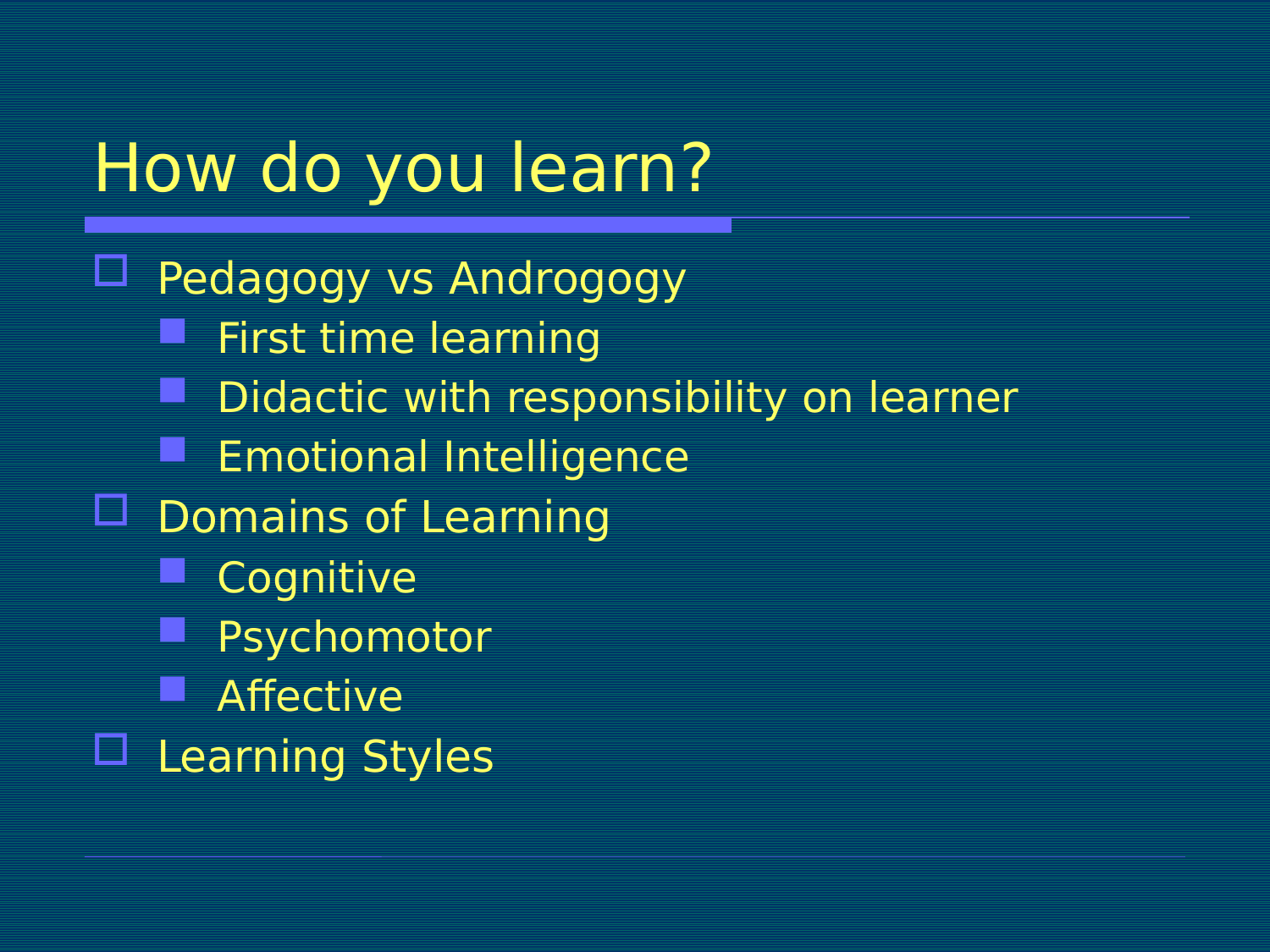

# How do you learn?
Pedagogy vs Androgogy
First time learning
Didactic with responsibility on learner
Emotional Intelligence
Domains of Learning
Cognitive
Psychomotor
Affective
Learning Styles